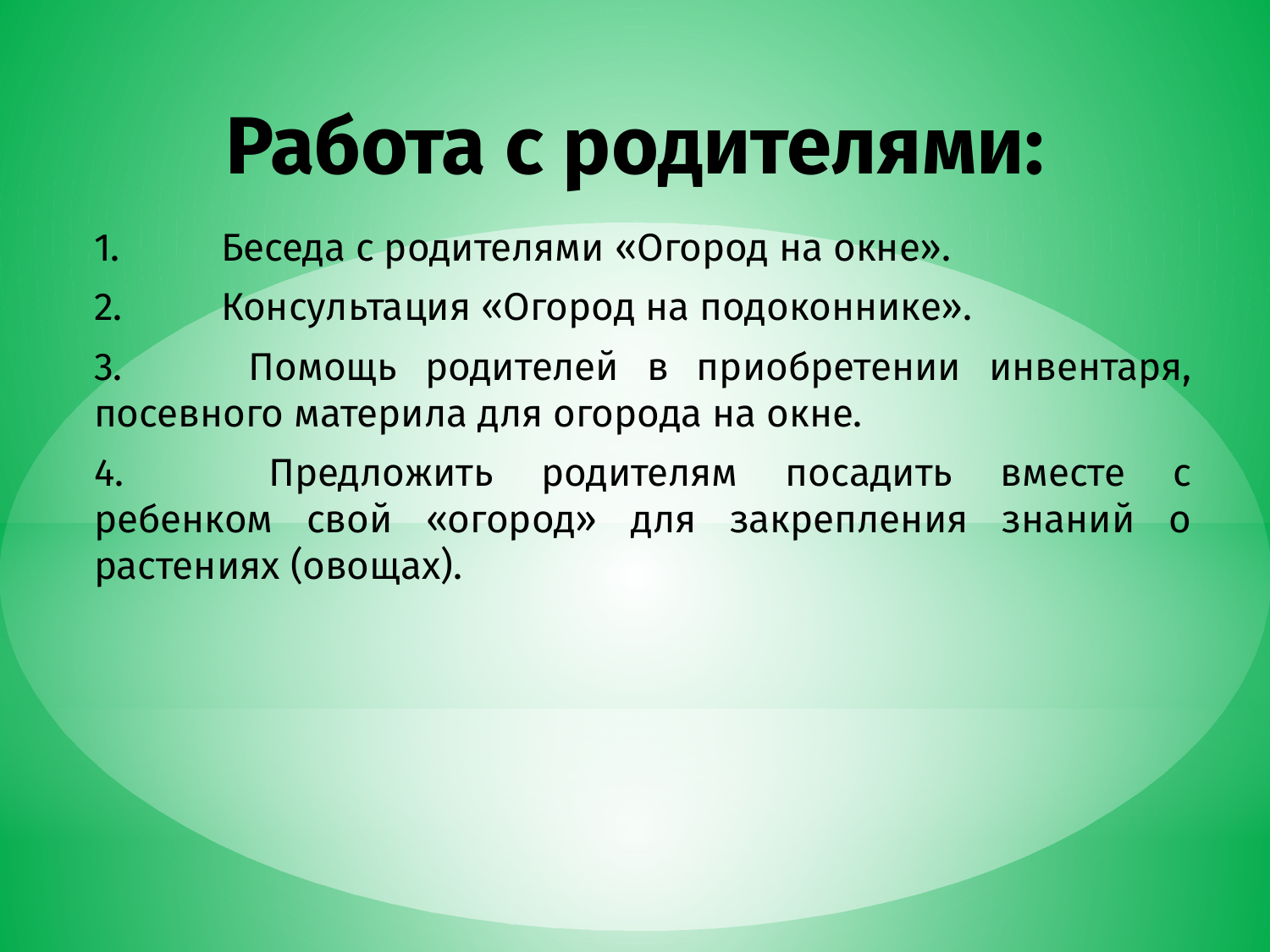

# Работа с родителями:
1.	Беседа с родителями «Огород на окне».
2.	Консультация «Огород на подоконнике».
3.	 Помощь родителей в приобретении инвентаря, посевного материла для огорода на окне.
4.	 Предложить родителям посадить вместе с ребенком свой «огород» для закрепления знаний о растениях (овощах).